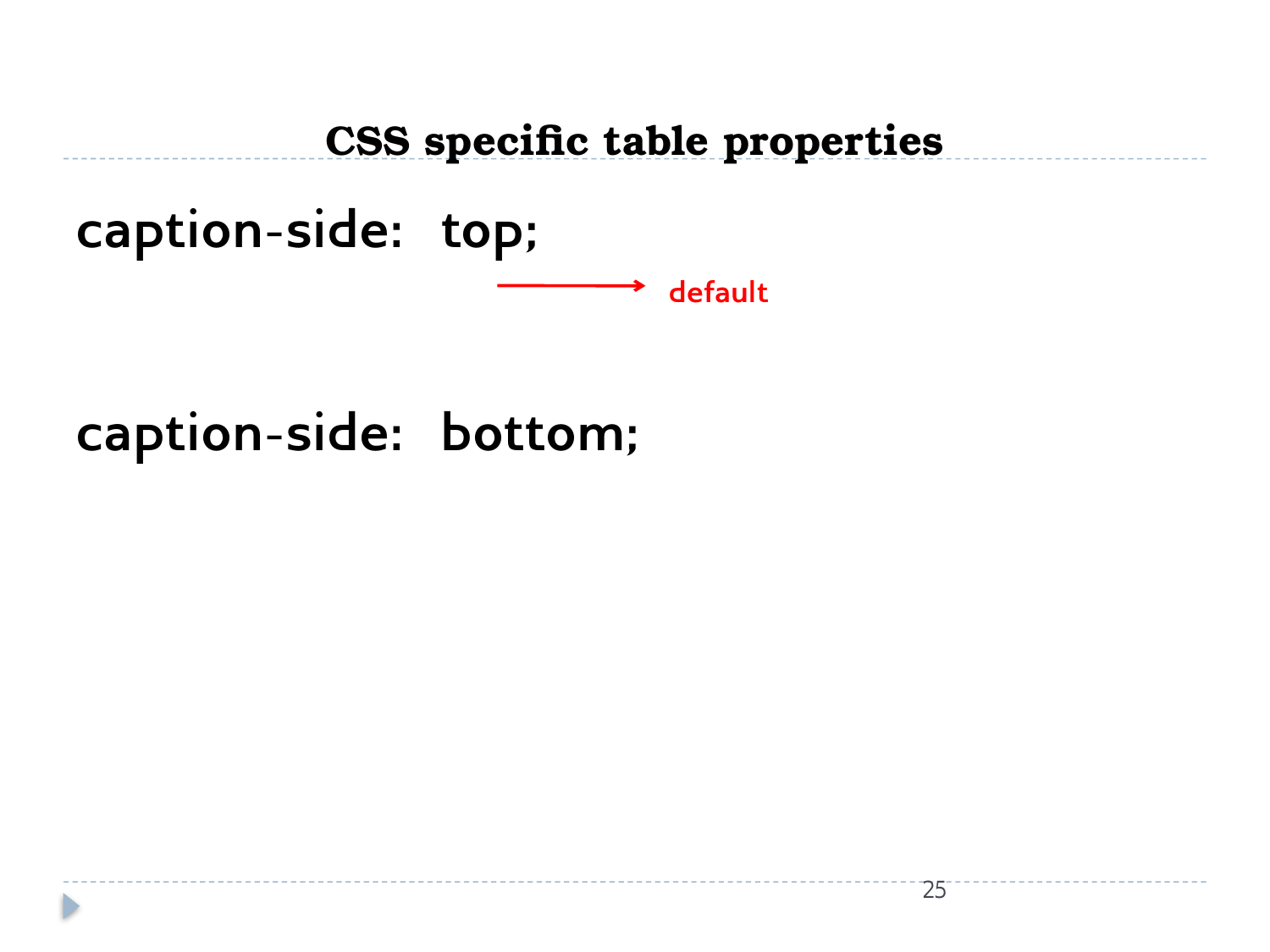

# CSS specific table properties
caption-side:  top;

caption-side:  bottom;

default

25